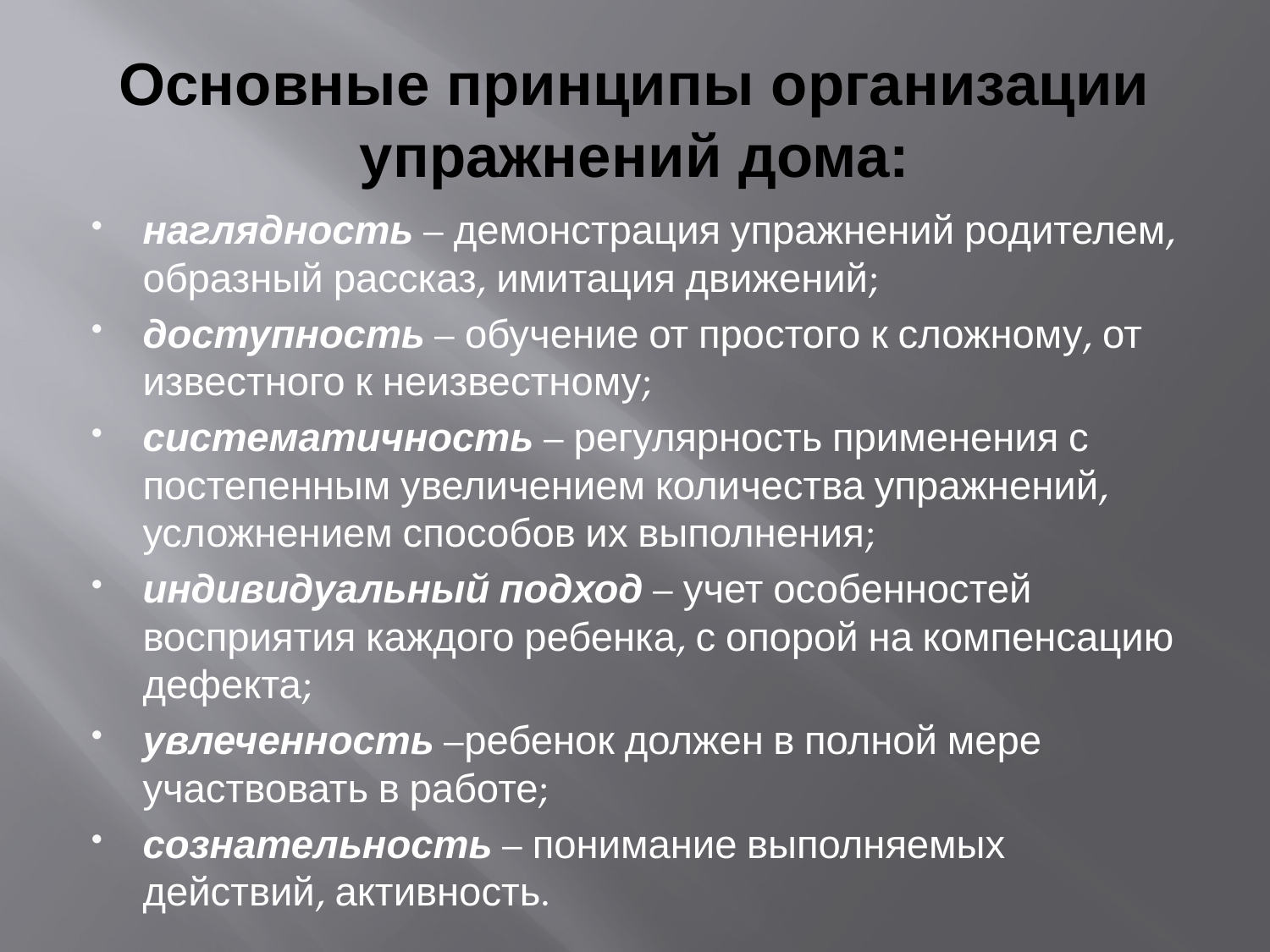

# Основные принципы организации упражнений дома:
наглядность – демонстрация упражнений родителем, образный рассказ, имитация движений;
доступность – обучение от простого к сложному, от известного к неизвестному;
систематичность – регулярность применения с постепенным увеличением количества упражнений, усложнением способов их выполнения;
индивидуальный подход – учет особенностей восприятия каждого ребенка, с опорой на компенсацию дефекта;
увлеченность –ребенок должен в полной мере участвовать в работе;
сознательность – понимание выполняемых действий, активность.